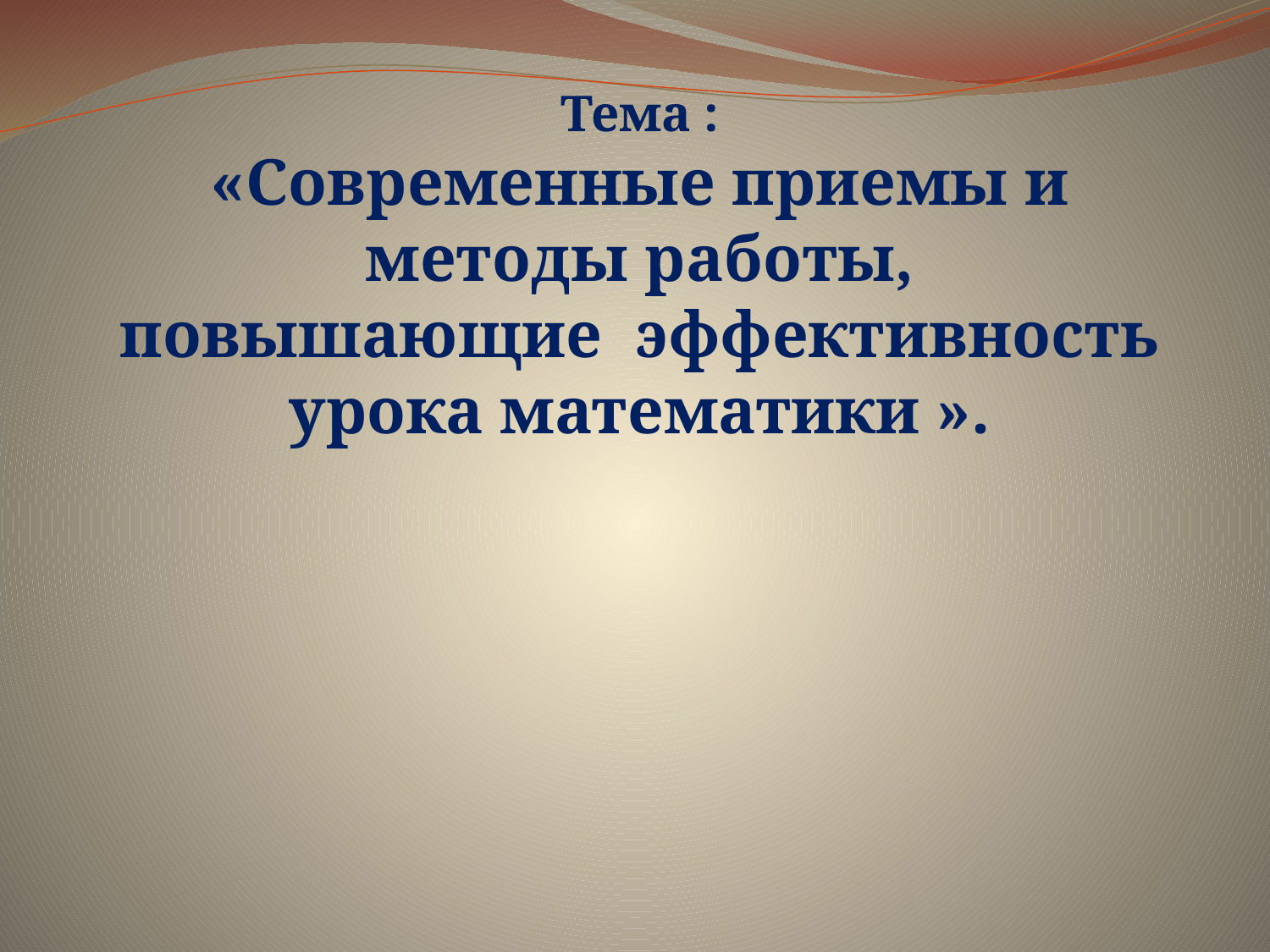

Тема :
«Современные приемы и методы работы, повышающие  эффективность урока математики ».